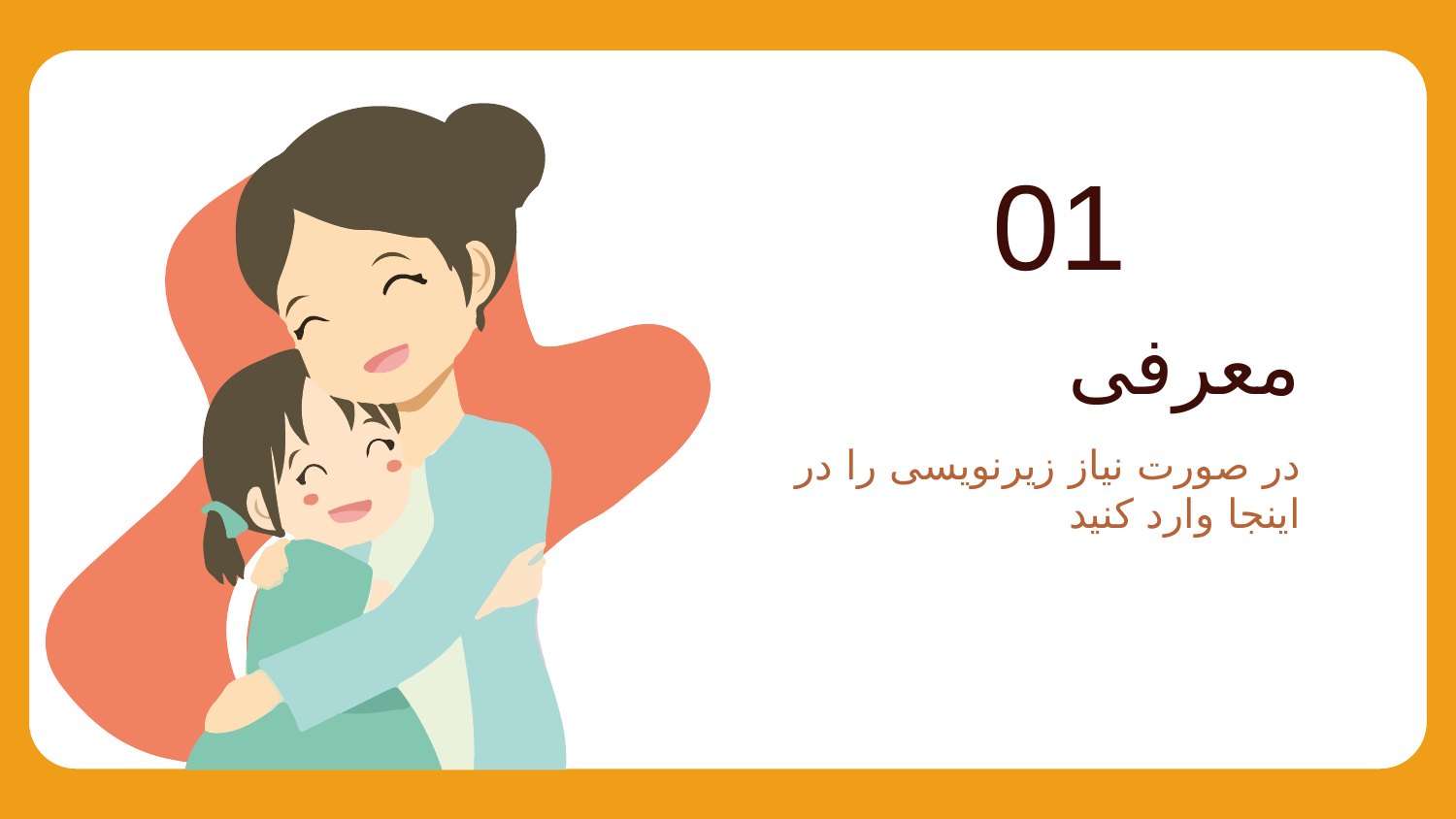

01
# معرفی
در صورت نیاز زیرنویسی را در اینجا وارد کنید